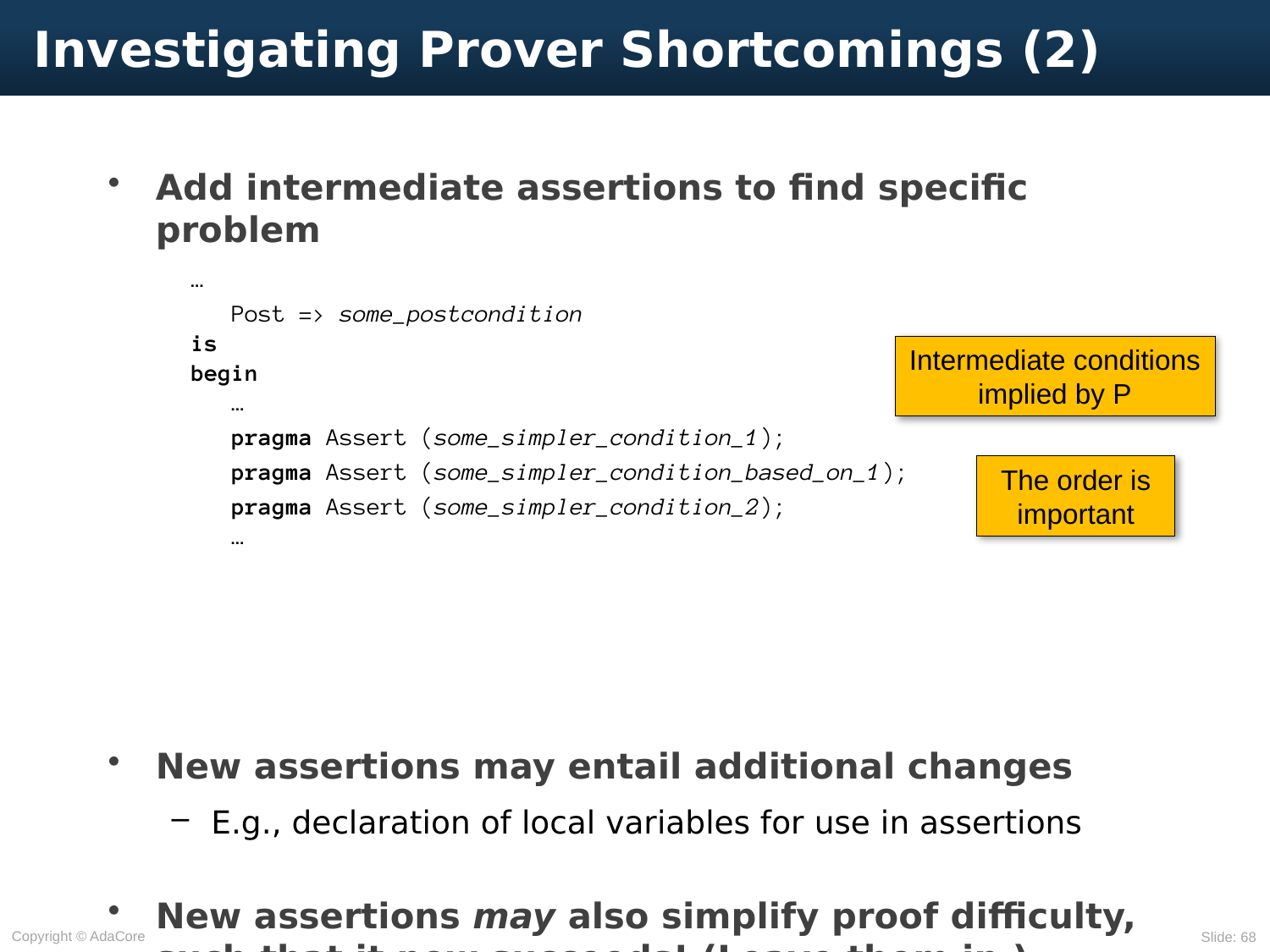

# Investigating Prover Shortcomings (2)
Add intermediate assertions to find specific problem

New assertions may entail additional changes
E.g., declaration of local variables for use in assertions
New assertions may also simplify proof difficulty, such that it now succeeds! (Leave them in.)

…
   Post => some_postcondition
is
begin
   …
   pragma Assert (some_simpler_condition_1);
   pragma Assert (some_simpler_condition_based_on_1);
   pragma Assert (some_simpler_condition_2);
   …
Intermediate conditions implied by P
The order is important